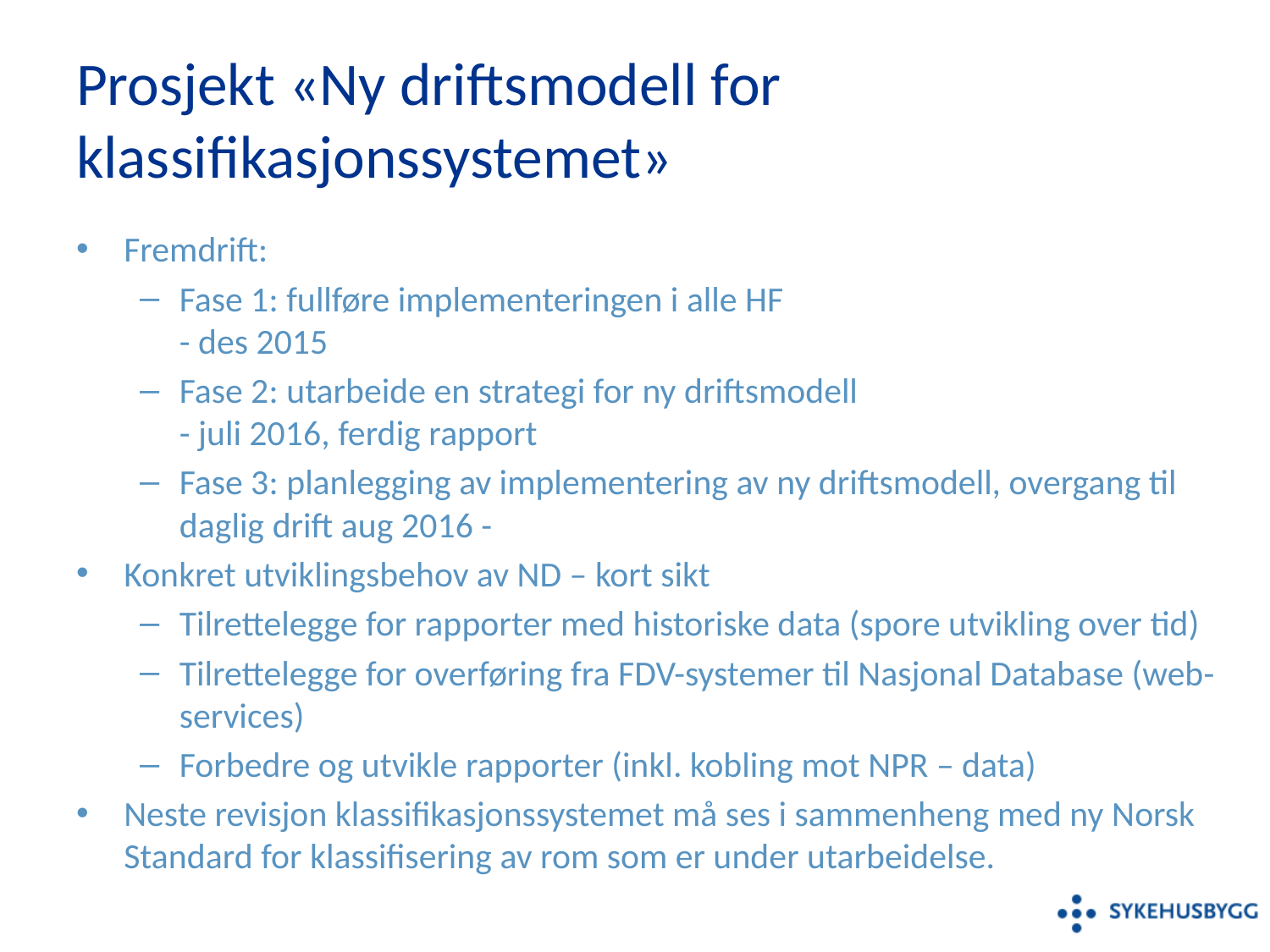

# Prosjekt «Ny driftsmodell for klassifikasjonssystemet»
Fremdrift:
Fase 1: fullføre implementeringen i alle HF
- des 2015
Fase 2: utarbeide en strategi for ny driftsmodell
- juli 2016, ferdig rapport
Fase 3: planlegging av implementering av ny driftsmodell, overgang til daglig drift aug 2016 -
Konkret utviklingsbehov av ND – kort sikt
Tilrettelegge for rapporter med historiske data (spore utvikling over tid)
Tilrettelegge for overføring fra FDV-systemer til Nasjonal Database (web-services)
Forbedre og utvikle rapporter (inkl. kobling mot NPR – data)
Neste revisjon klassifikasjonssystemet må ses i sammenheng med ny Norsk Standard for klassifisering av rom som er under utarbeidelse.